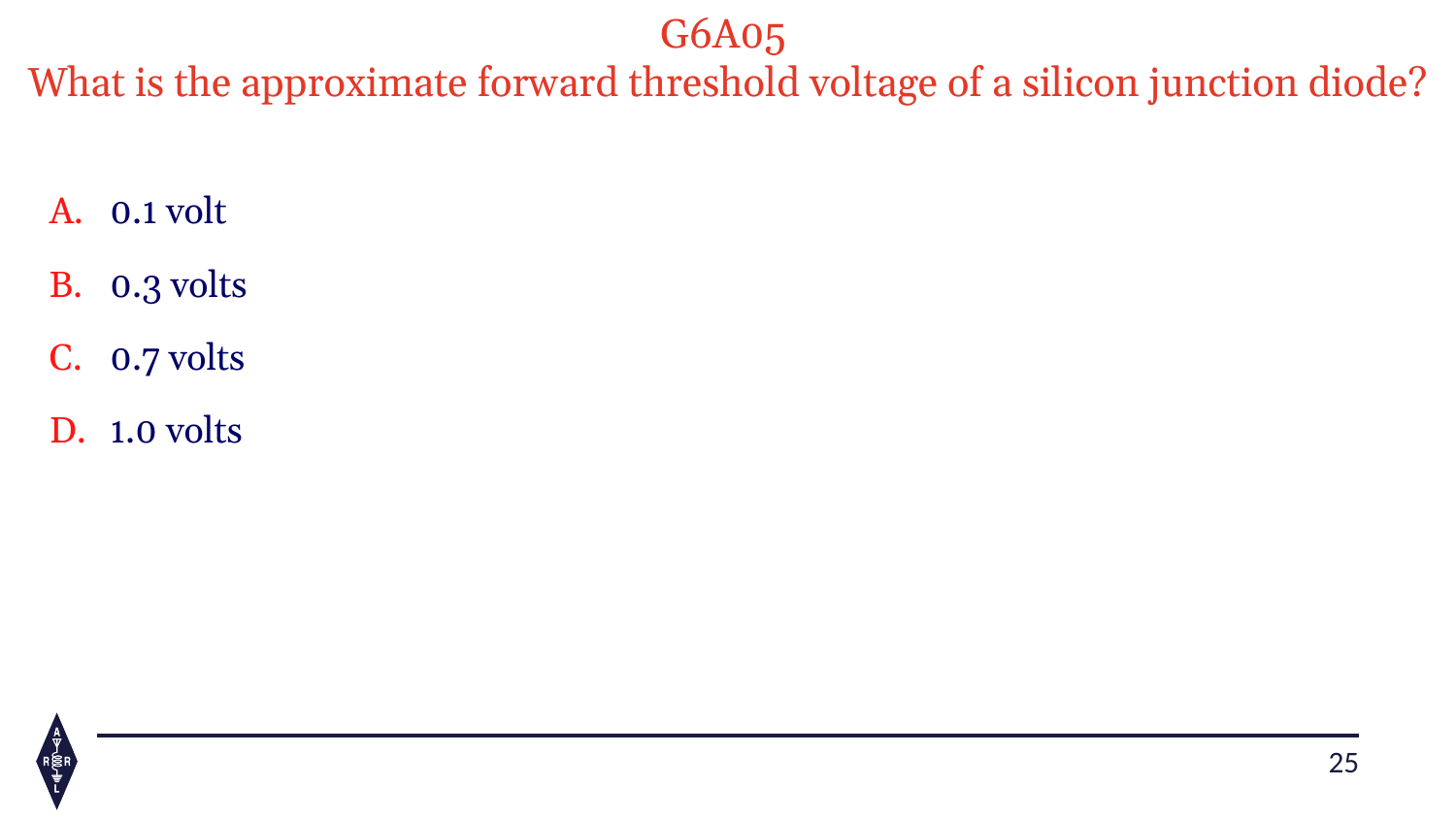

G6A05
What is the approximate forward threshold voltage of a silicon junction diode?
0.1 volt
0.3 volts
0.7 volts
1.0 volts
25